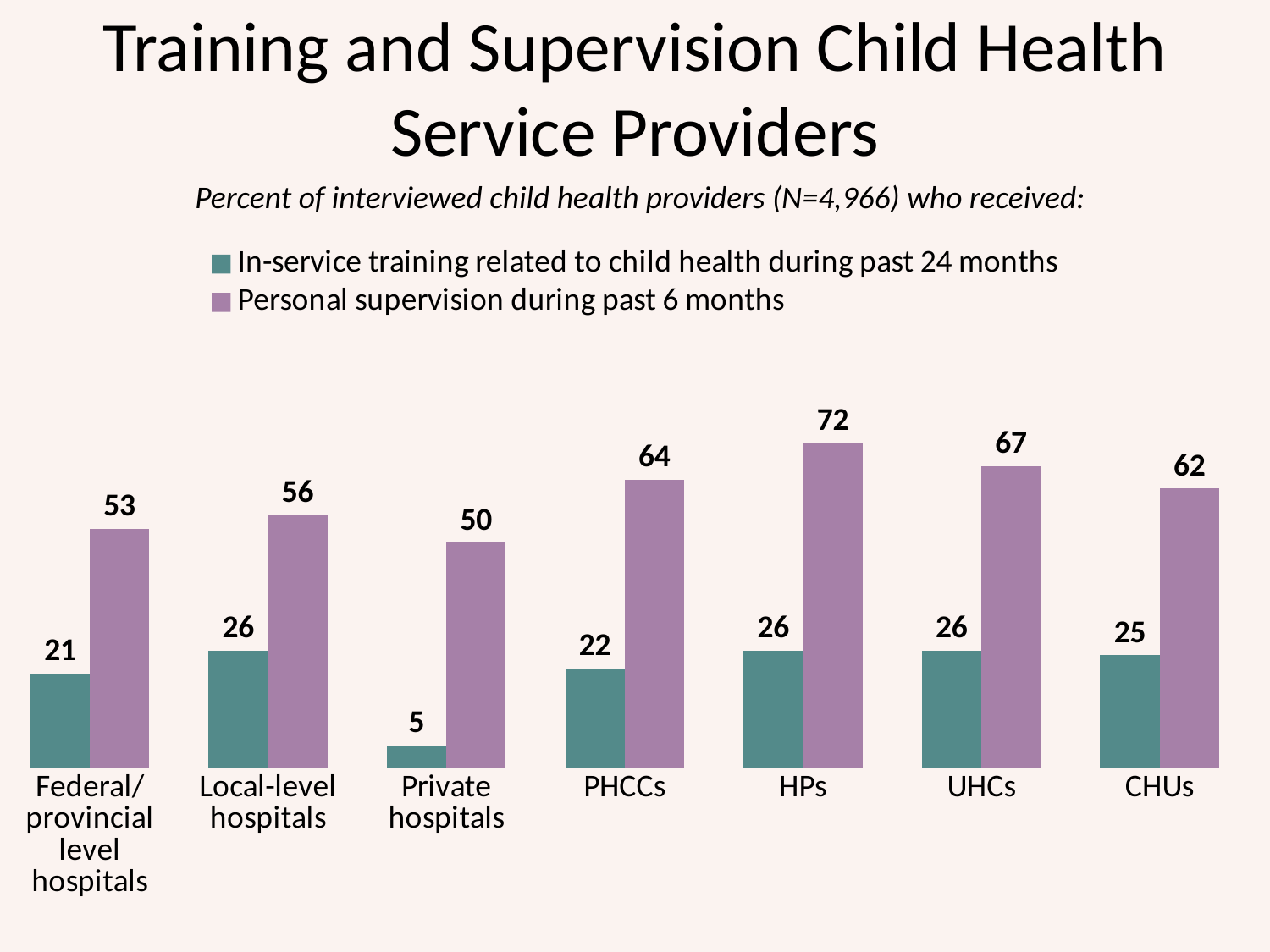

# Training and Supervision Child Health Service Providers
Percent of interviewed child health providers (N=4,966) who received:

### Chart

| Category | In-service training related to child health during past 24 months | Personal supervision during past 6 months |
|---|---|---|
| Federal/ provincial level hospitals | 21.0 | 53.0 |
| Local-level hospitals | 26.0 | 56.0 |
| Private hospitals | 5.0 | 50.0 |
| PHCCs | 22.0 | 64.0 |
| HPs | 26.0 | 72.0 |
| UHCs | 26.0 | 67.0 |
| CHUs | 25.0 | 62.0 |